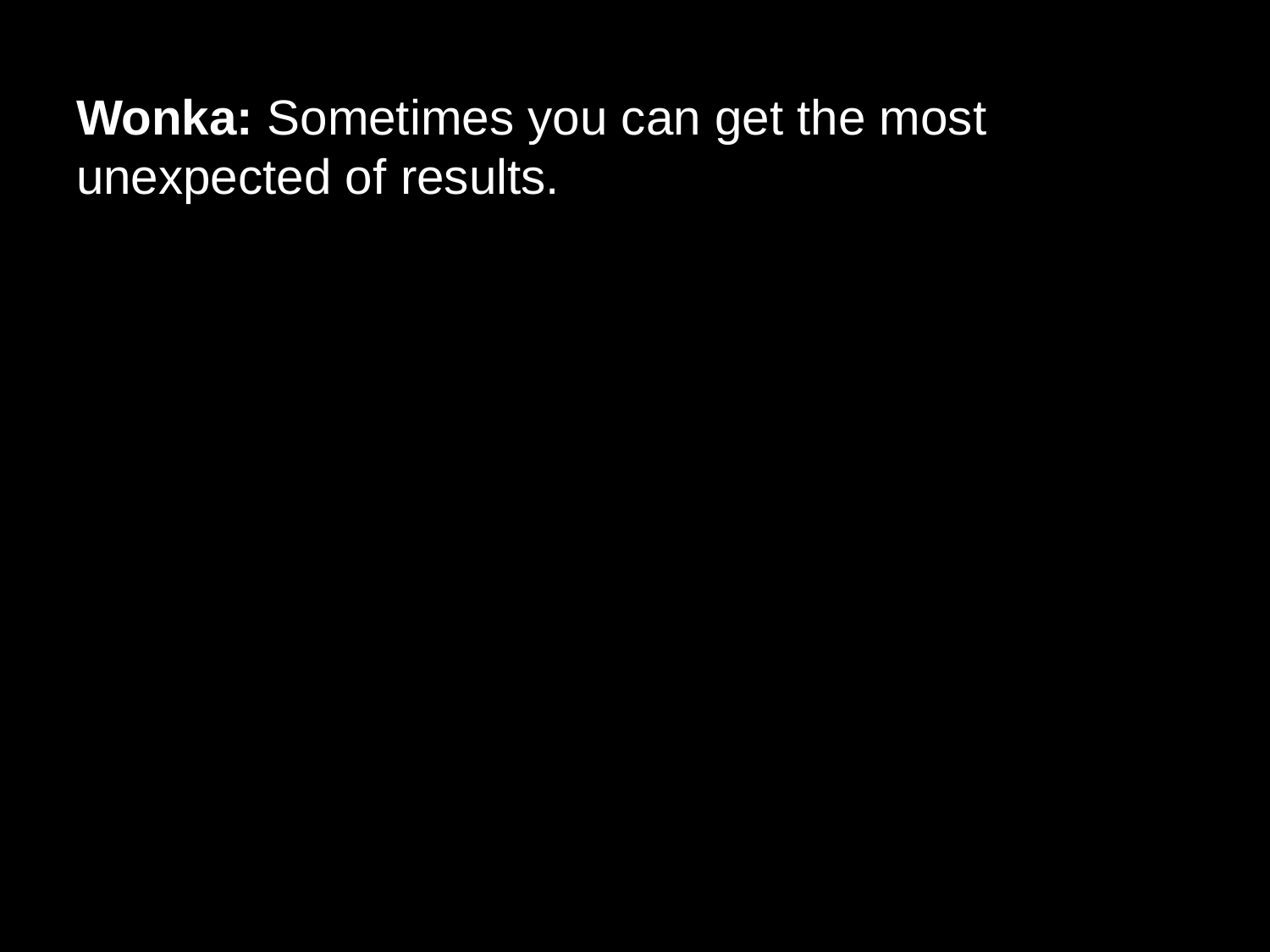

# Wonka: Sometimes you can get the most unexpected of results.